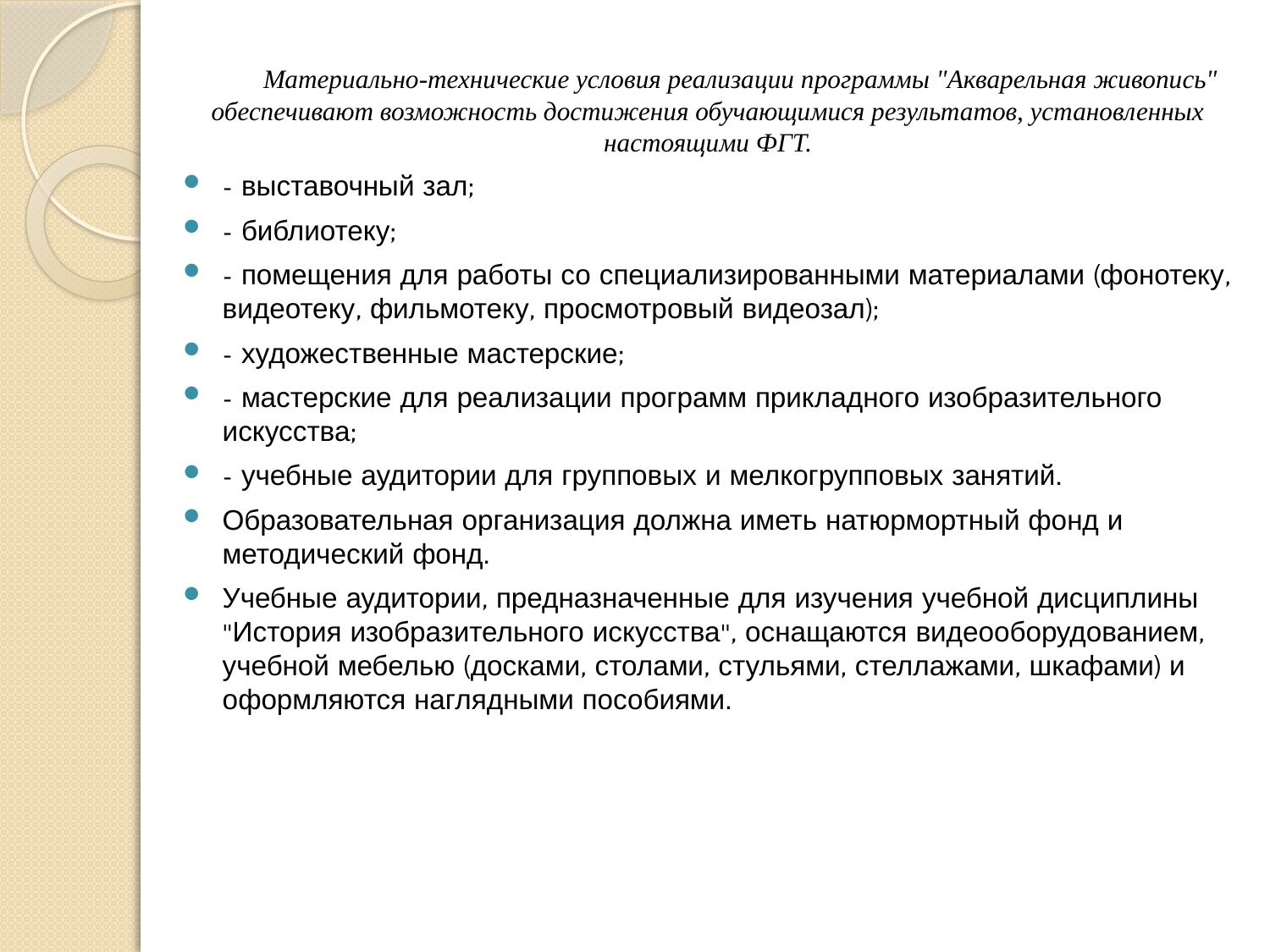

Материально-технические условия реализации программы "Акварельная живопись" обеспечивают возможность достижения обучающимися результатов, установленных настоящими ФГТ.
- выставочный зал;
- библиотеку;
- помещения для работы со специализированными материалами (фонотеку, видеотеку, фильмотеку, просмотровый видеозал);
- художественные мастерские;
- мастерские для реализации программ прикладного изобразительного искусства;
- учебные аудитории для групповых и мелкогрупповых занятий.
Образовательная организация должна иметь натюрмортный фонд и методический фонд.
Учебные аудитории, предназначенные для изучения учебной дисциплины "История изобразительного искусства", оснащаются видеооборудованием, учебной мебелью (досками, столами, стульями, стеллажами, шкафами) и оформляются наглядными пособиями.